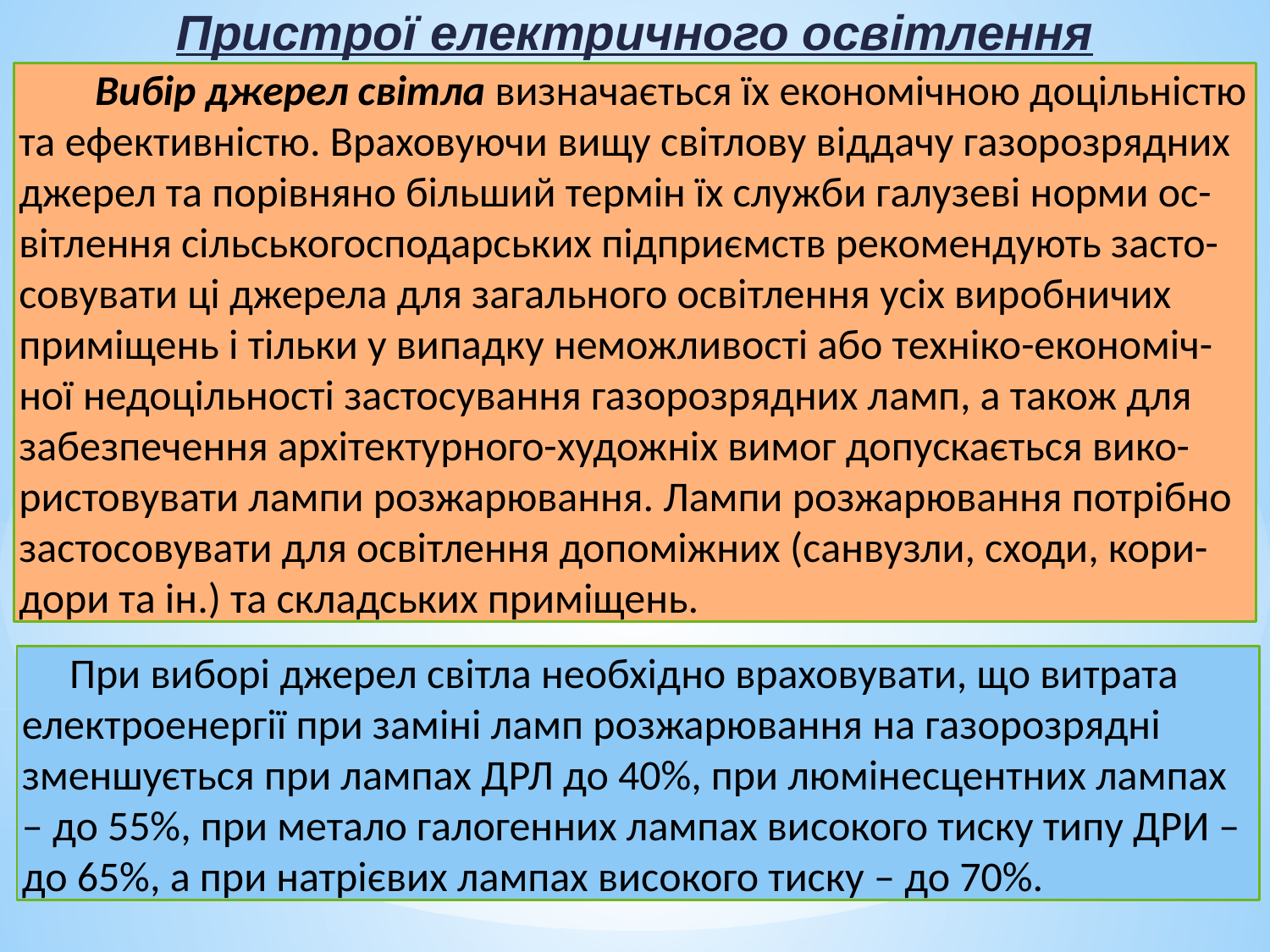

Пристрої електричного освітлення
        Вибір джерел світла визначається їх економічною доцільністю та ефективністю. Враховуючи вищу світлову віддачу газорозрядних джерел та порівняно більший термін їх служби галузеві норми ос-вітлення сільськогосподарських підприємств рекомендують засто-совувати ці джерела для загального освітлення усіх виробничих приміщень і тільки у випадку неможливості або техніко-економіч-ної недоцільності застосування газорозрядних ламп, а також для забезпечення архітектурного-художніх вимог допускається вико-ристовувати лампи розжарювання. Лампи розжарювання потрібно застосовувати для освітлення допоміжних (санвузли, сходи, кори-дори та ін.) та складських приміщень.
     При виборі джерел світла необхідно враховувати, що витрата електроенергії при заміні ламп розжарювання на газорозрядні зменшується при лампах ДРЛ до 40%, при люмінесцентних лампах – до 55%, при метало галогенних лампах високого тиску типу ДРИ – до 65%, а при натрієвих лампах високого тиску – до 70%.